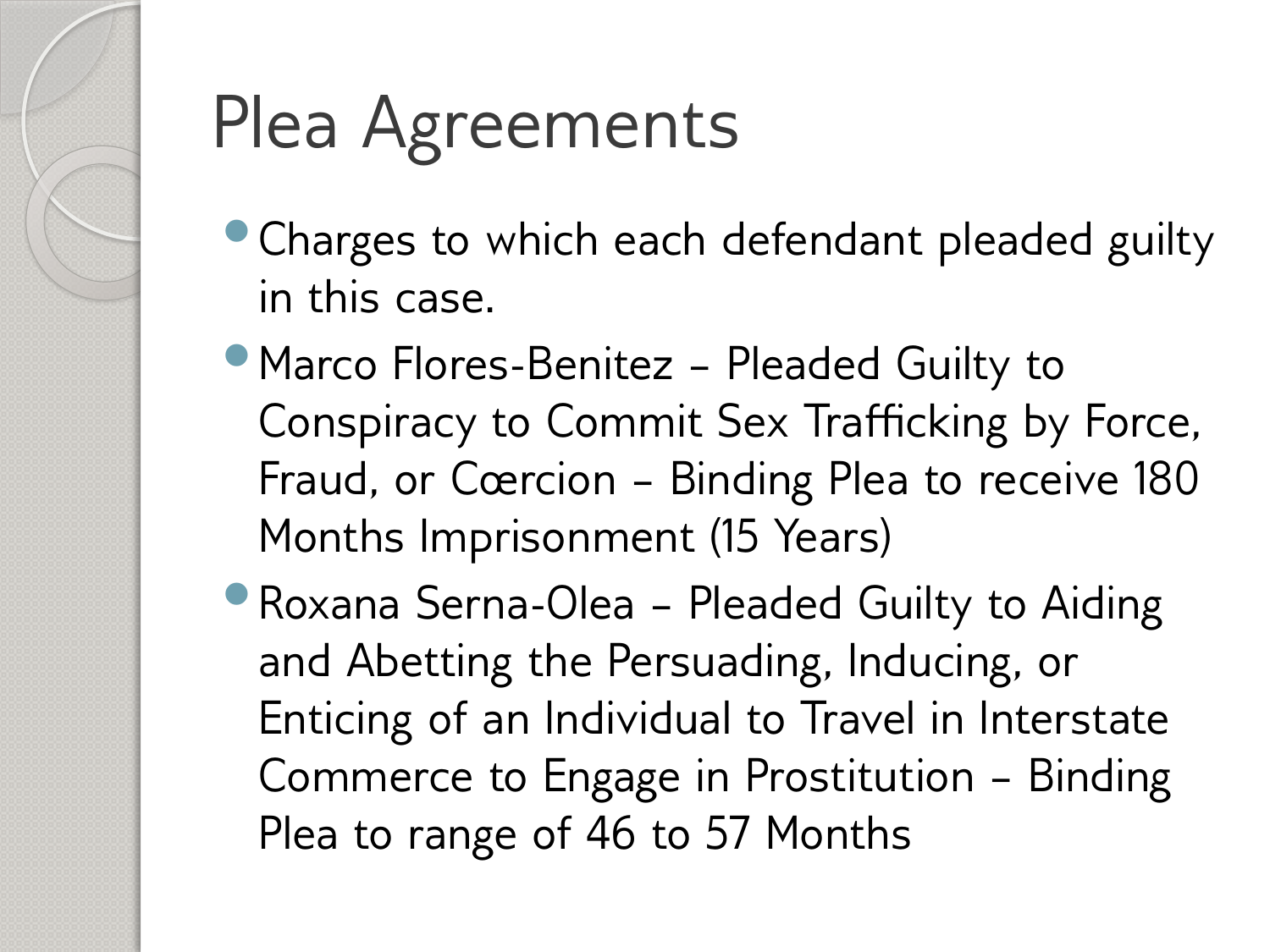

# Plea Agreements
Charges to which each defendant pleaded guilty in this case.
Marco Flores-Benitez – Pleaded Guilty to Conspiracy to Commit Sex Trafficking by Force, Fraud, or Coercion – Binding Plea to receive 180 Months Imprisonment (15 Years)
Roxana Serna-Olea – Pleaded Guilty to Aiding and Abetting the Persuading, Inducing, or Enticing of an Individual to Travel in Interstate Commerce to Engage in Prostitution – Binding Plea to range of 46 to 57 Months